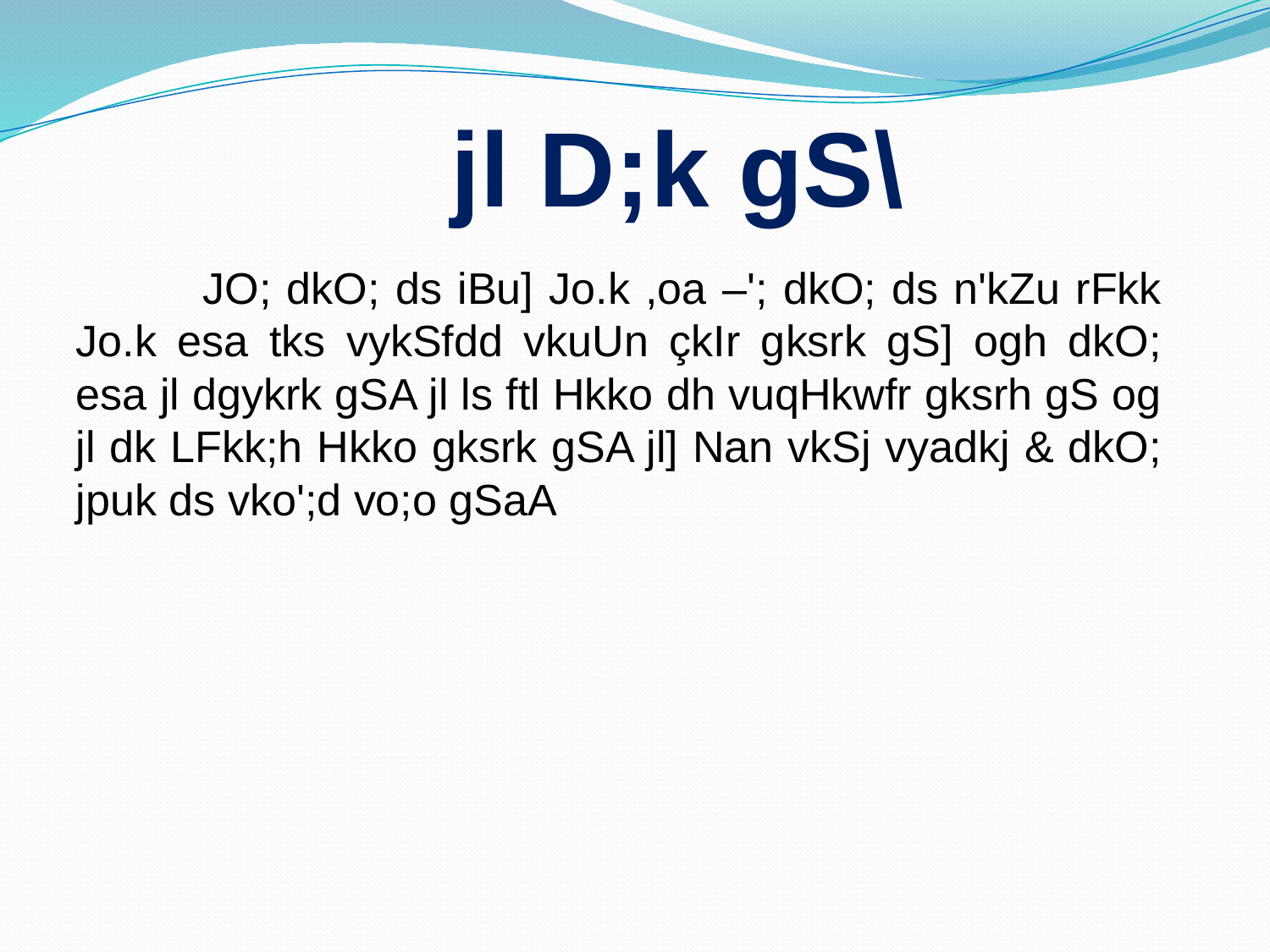

jl D;k gS\
	JO; dkO; ds iBu] Jo.k ,oa –'; dkO; ds n'kZu rFkk Jo.k esa tks vykSfdd vkuUn çkIr gksrk gS] ogh dkO; esa jl dgykrk gSA jl ls ftl Hkko dh vuqHkwfr gksrh gS og jl dk LFkk;h Hkko gksrk gSA jl] Nan vkSj vyadkj & dkO; jpuk ds vko';d vo;o gSaA